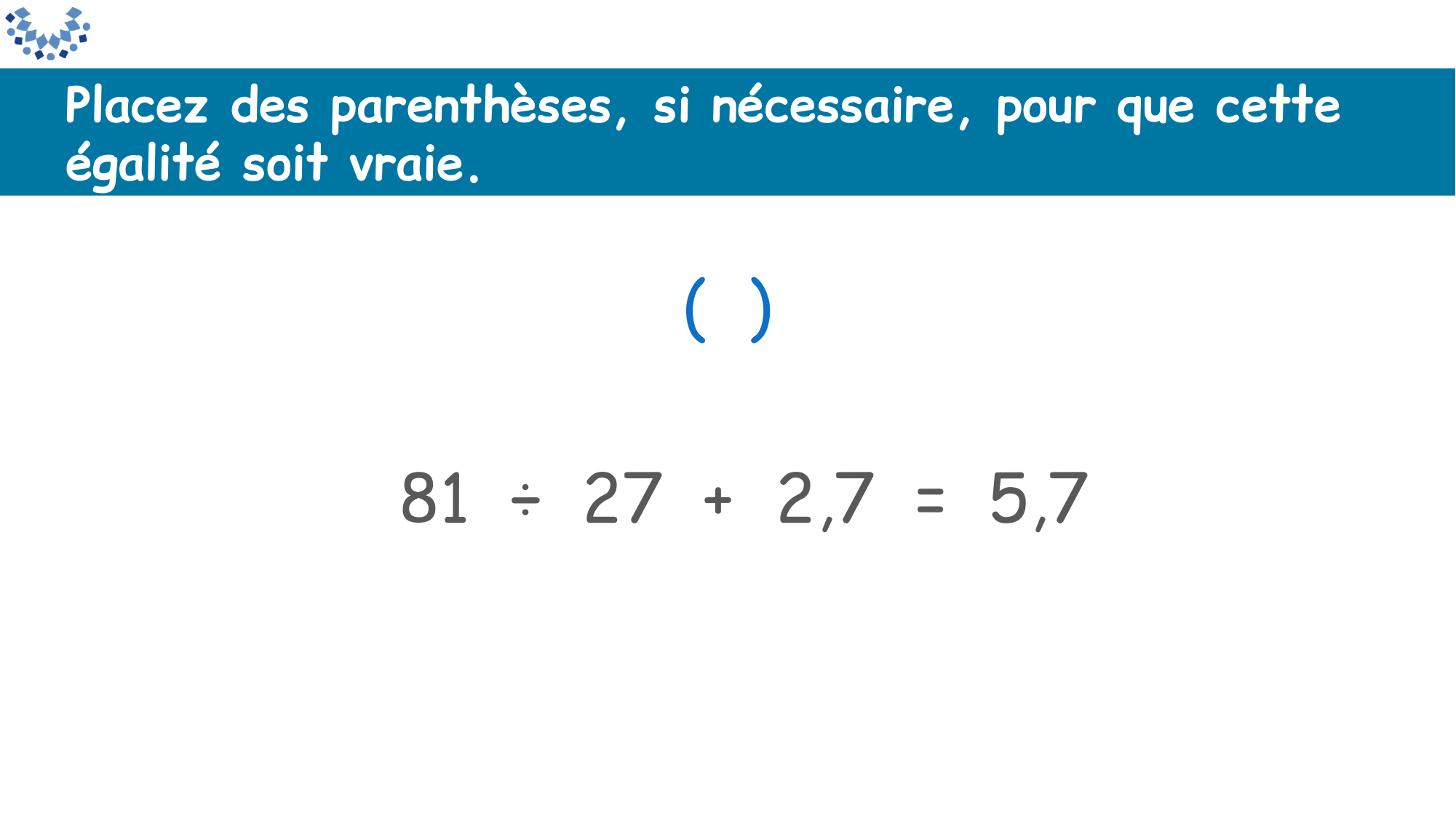

Placez des parenthèses, si nécessaire, pour que cette égalité soit vraie.
(  )
81  ÷  27  +  2,7  =  5,7